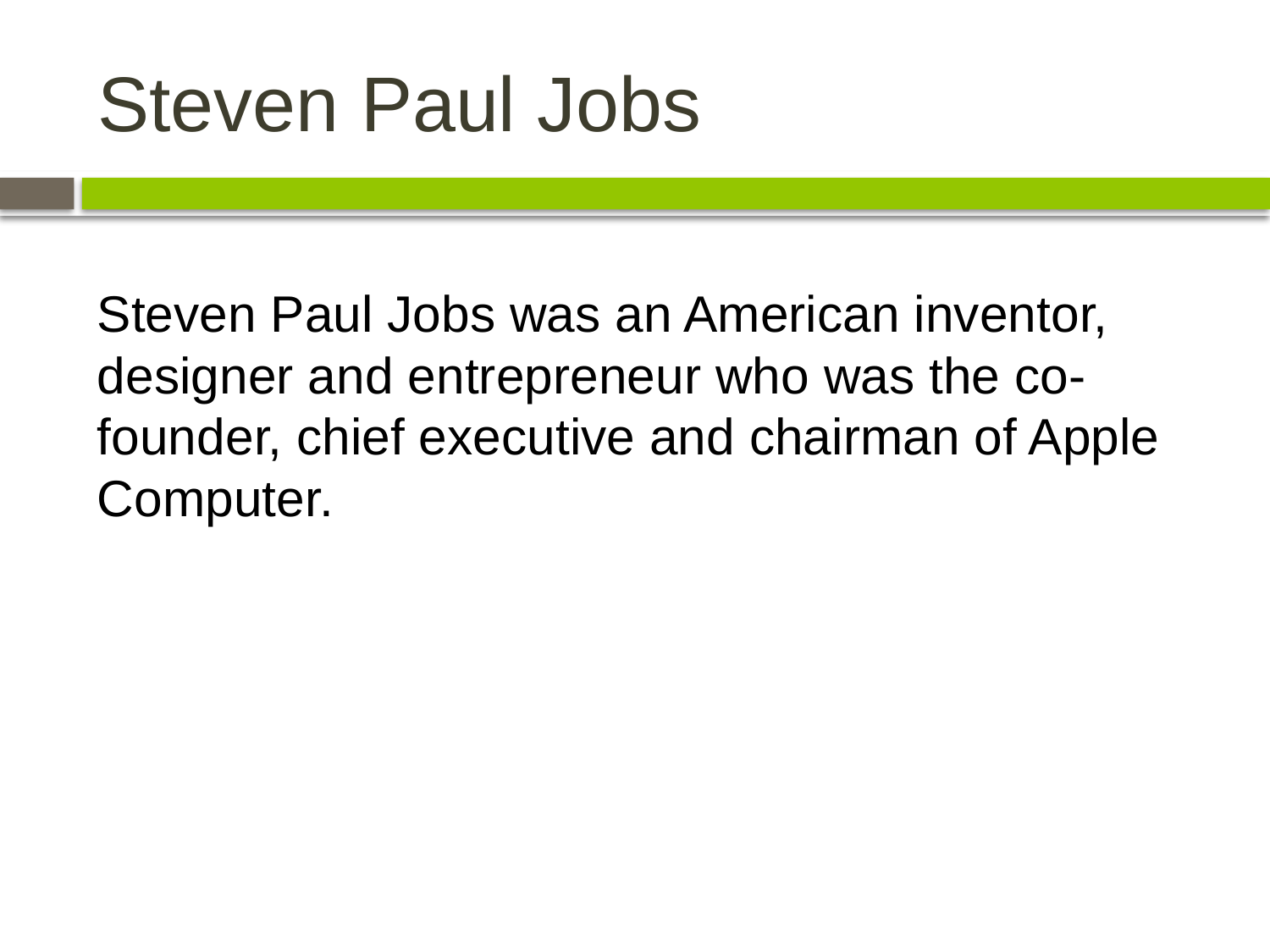

# Steven Paul Jobs
Steven Paul Jobs was an American inventor, designer and entrepreneur who was the co-founder, chief executive and chairman of Apple Computer.